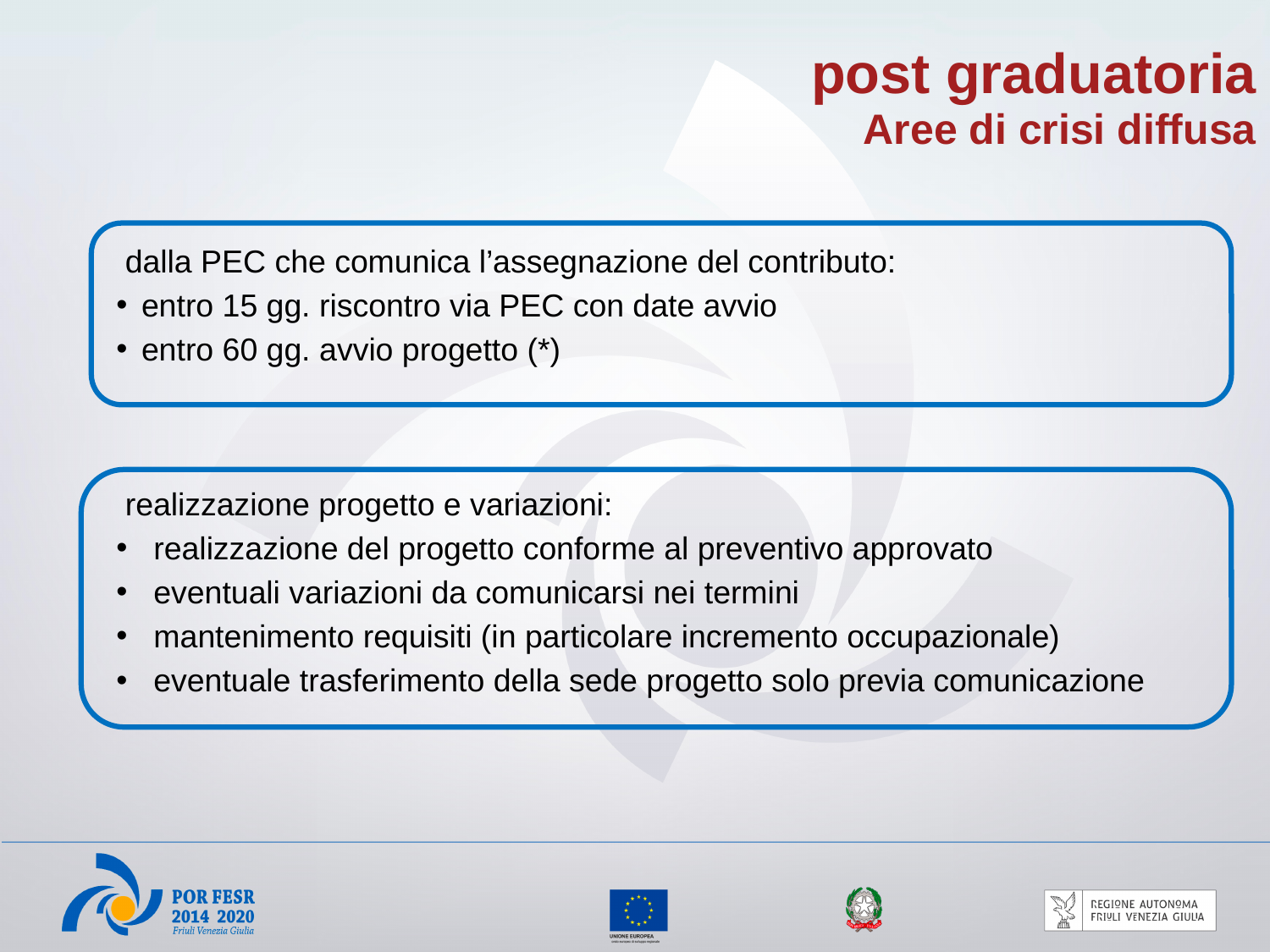

post graduatoria
Aree di crisi diffusa

 dalla PEC che comunica l’assegnazione del contributo:
entro 15 gg. riscontro via PEC con date avvio
entro 60 gg. avvio progetto (*)

 realizzazione progetto e variazioni:
realizzazione del progetto conforme al preventivo approvato
eventuali variazioni da comunicarsi nei termini
mantenimento requisiti (in particolare incremento occupazionale)
eventuale trasferimento della sede progetto solo previa comunicazione